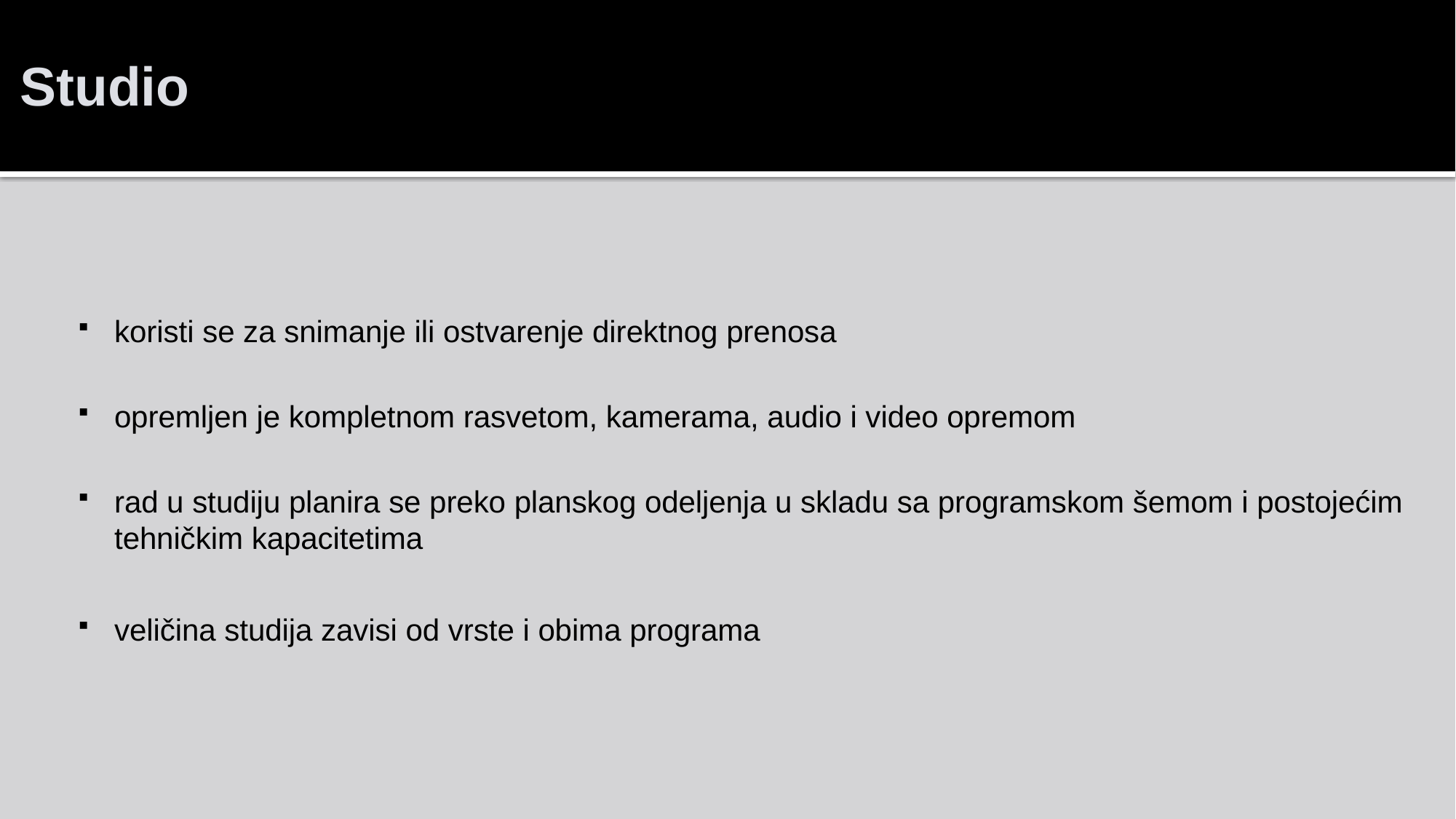

# Studio

koristi se za snimanje ili ostvarenje direktnog prenosa

opremljen je kompletnom rasvetom, kamerama, audio i video opremom

rad u studiju planira se preko planskog odeljenja u skladu sa programskom šemom i postojećim tehničkim kapacitetima

veličina studija zavisi od vrste i obima programa